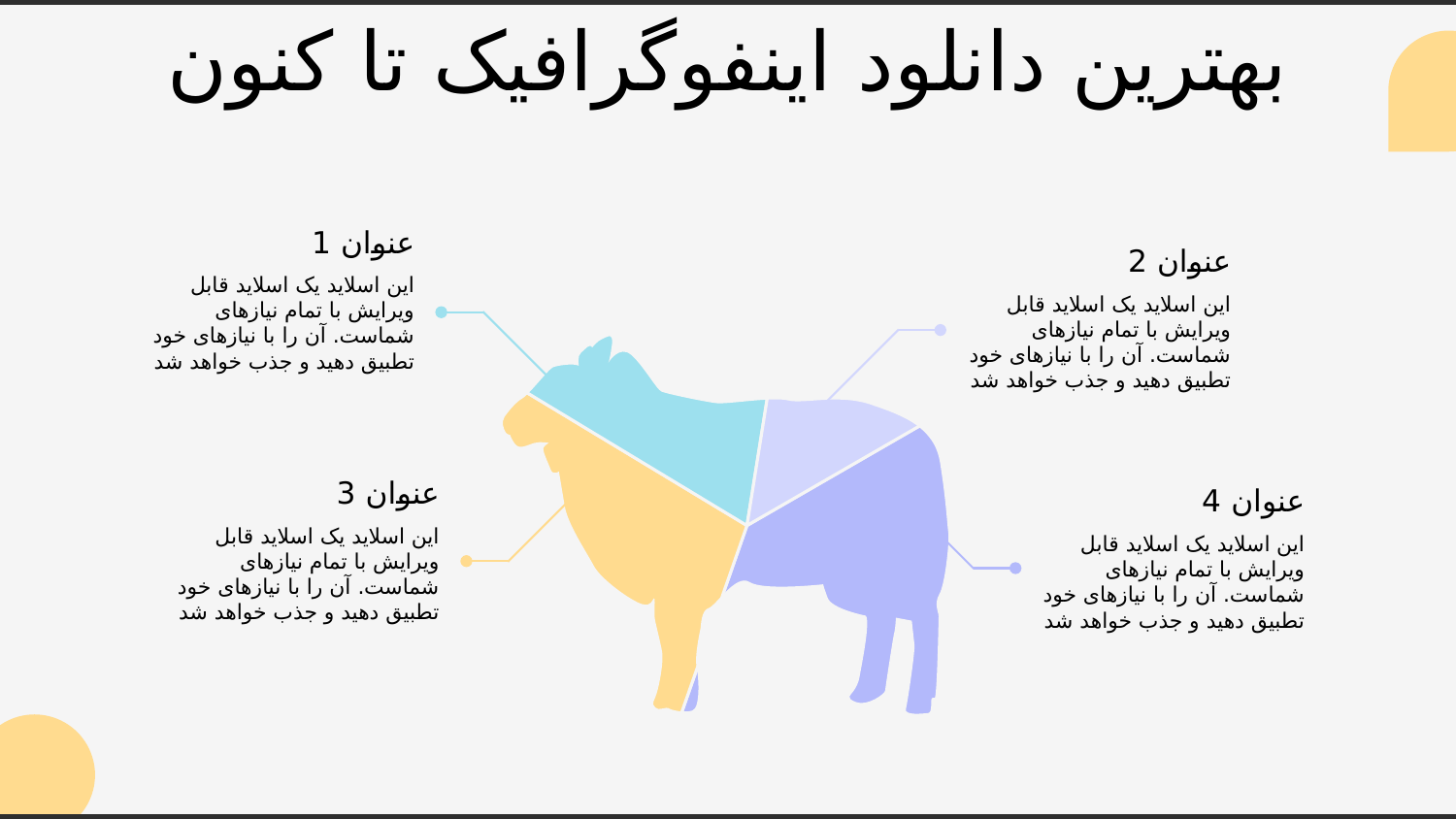

بهترین دانلود اینفوگرافیک تا کنون
عنوان 1
این اسلاید یک اسلاید قابل ویرایش با تمام نیازهای شماست. آن را با نیازهای خود تطبیق دهید و جذب خواهد شد

### Chart

| Category |  |
|---|---|
عنوان 2
این اسلاید یک اسلاید قابل ویرایش با تمام نیازهای شماست. آن را با نیازهای خود تطبیق دهید و جذب خواهد شد
عنوان 3
این اسلاید یک اسلاید قابل ویرایش با تمام نیازهای شماست. آن را با نیازهای خود تطبیق دهید و جذب خواهد شد
عنوان 4
این اسلاید یک اسلاید قابل ویرایش با تمام نیازهای شماست. آن را با نیازهای خود تطبیق دهید و جذب خواهد شد